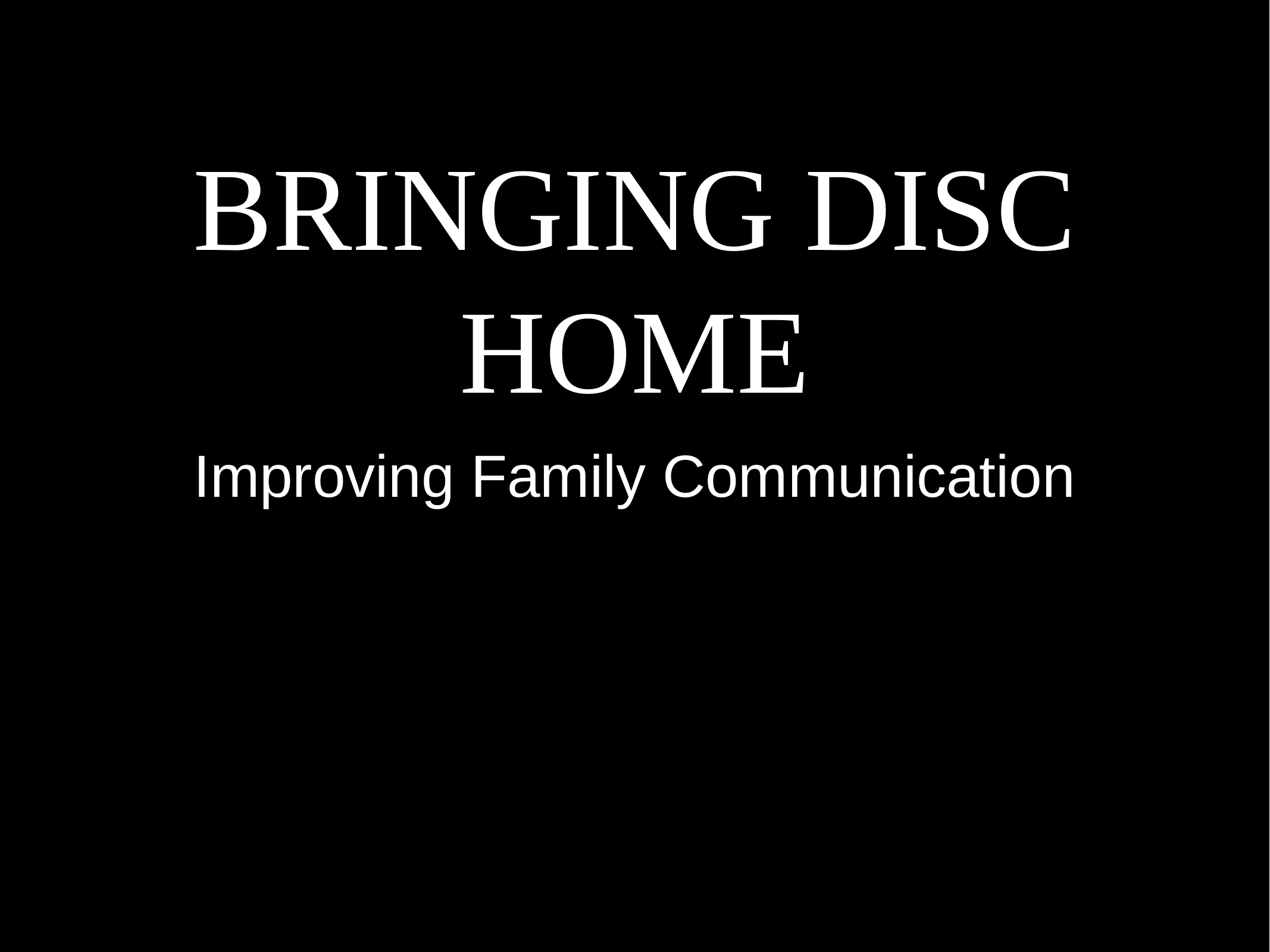

# BRINGING DISC HOME
Improving Family Communication